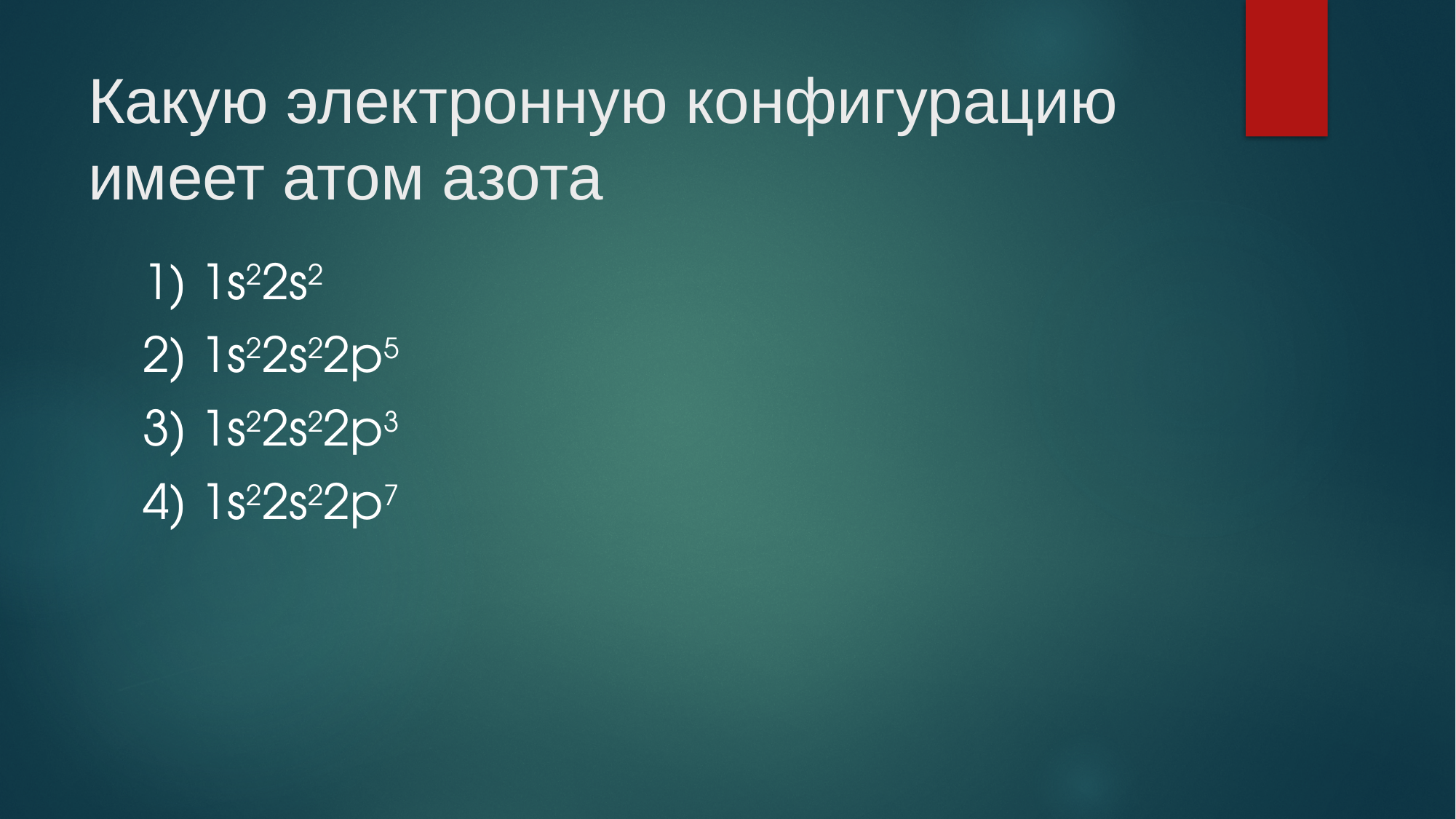

# Какую электронную конфигурацию имеет атом азота
1) 1s22s2
2) 1s22s22p5
3) 1s22s22p3
4) 1s22s22p7